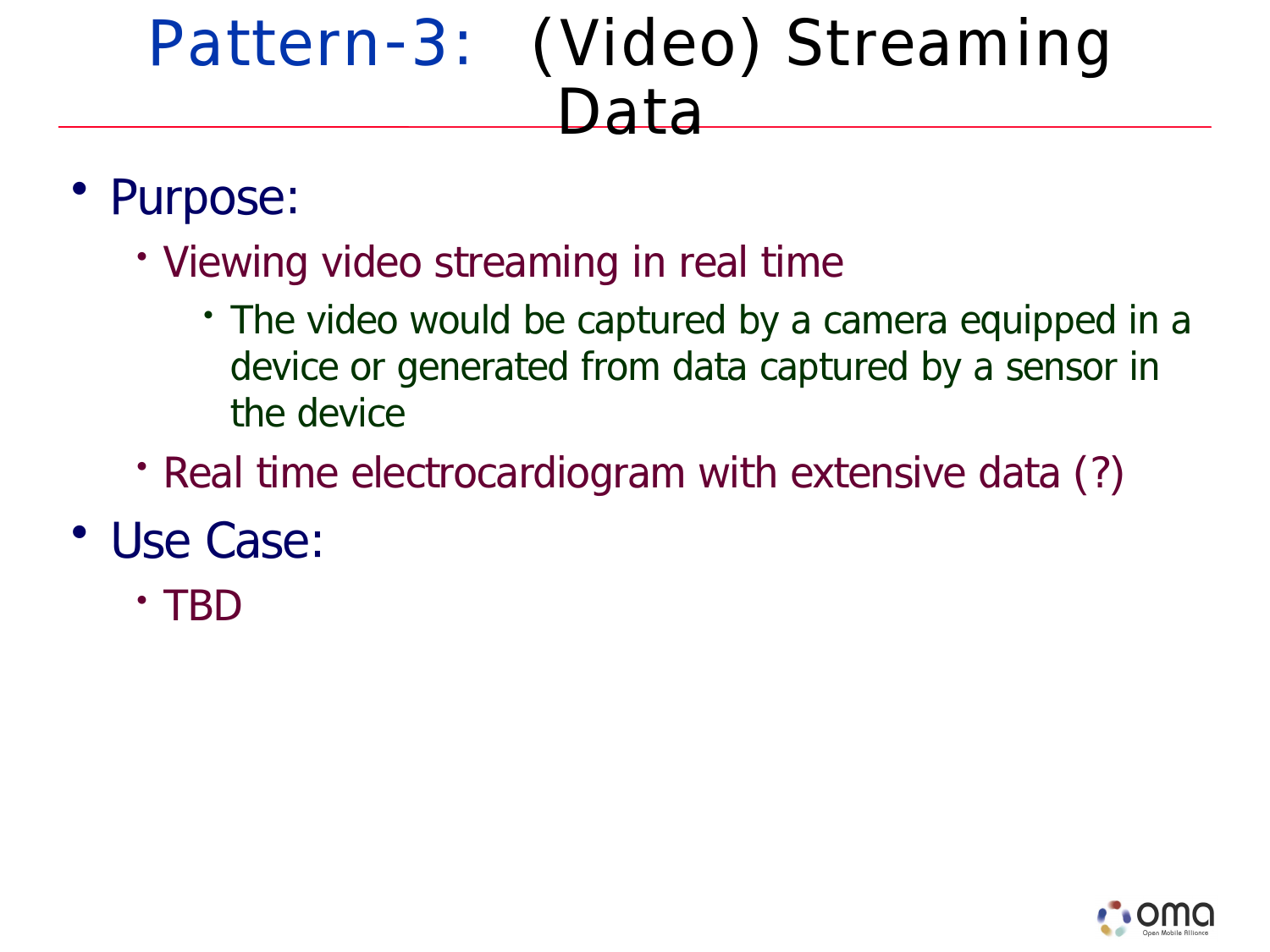

# Pattern-3:   (Video) Streaming Data
Purpose:
Viewing video streaming in real time
The video would be captured by a camera equipped in a device or generated from data captured by a sensor in the device
Real time electrocardiogram with extensive data (?)
Use Case:
TBD